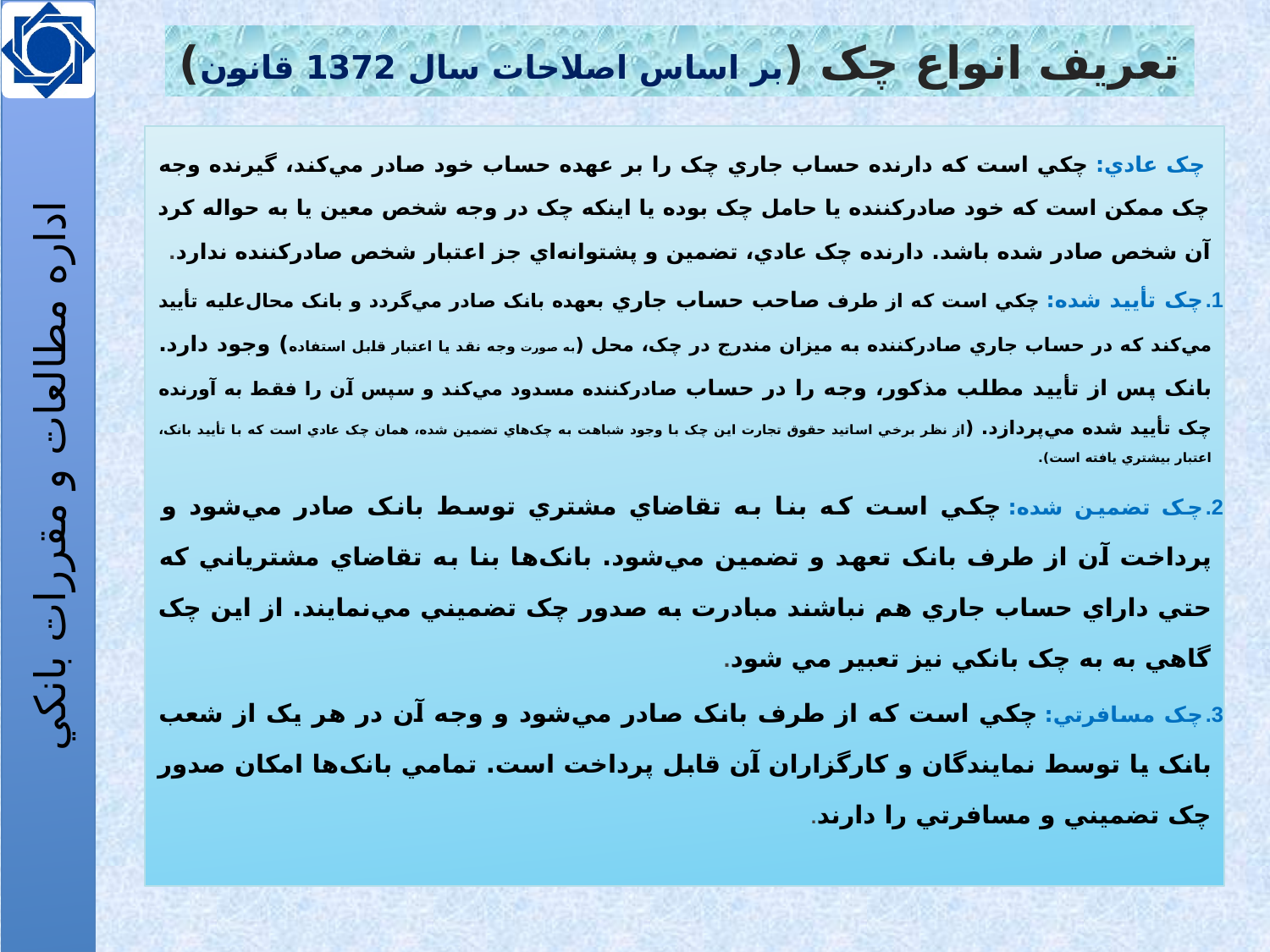

# تعريف انواع چک (بر اساس اصلاحات سال 1372 قانون)
 چک عادي: چکي است که دارنده حساب جاري چک را بر عهده حساب خود صادر مي‌کند، گيرنده وجه چک ممکن است که خود صادرکننده يا حامل چک بوده يا اينکه چک در وجه شخص معين يا به حواله کرد آن شخص صادر شده باشد. دارنده چک عادي، تضمين و پشتوانه‌اي جز اعتبار شخص صادرکننده ندارد.
چک تأييد شده: چکي است که از طرف صاحب حساب جاري بعهده بانک صادر مي‌گردد و بانک محال‌عليه تأييد مي‌کند که در حساب جاري صادرکننده به ميزان مندرج در چک، محل (به صورت وجه نقد يا اعتبار قابل استفاده) وجود دارد. بانک پس از تأييد مطلب مذکور، وجه را در حساب صادرکننده مسدود مي‌کند و سپس آن را فقط به آورنده چک تأييد شده مي‌پردازد. (از نظر برخي اساتيد حقوق تجارت اين چک با وجود شباهت به چک‌هاي تضمين شده، همان چک عادي است که با تأييد بانک، اعتبار بيشتري يافته است).
چک تضمين شده: چکي است که بنا به تقاضاي مشتري توسط بانک صادر مي‌شود و پرداخت آن از طرف بانک تعهد و تضمين مي‌شود. بانک‌ها بنا به تقاضاي مشترياني که حتي داراي حساب جاري هم نباشند مبادرت به صدور چک تضميني مي‌نمايند. از اين چک گاهي به به چک بانکي نيز تعبير مي شود.
چک مسافرتي: چکي است که از طرف بانک صادر مي‌شود و وجه آن در هر يک از شعب بانک يا توسط نمايندگان و کارگزاران آن قابل پرداخت است. تمامي بانک‌ها امکان صدور چک تضميني و مسافرتي را دارند.